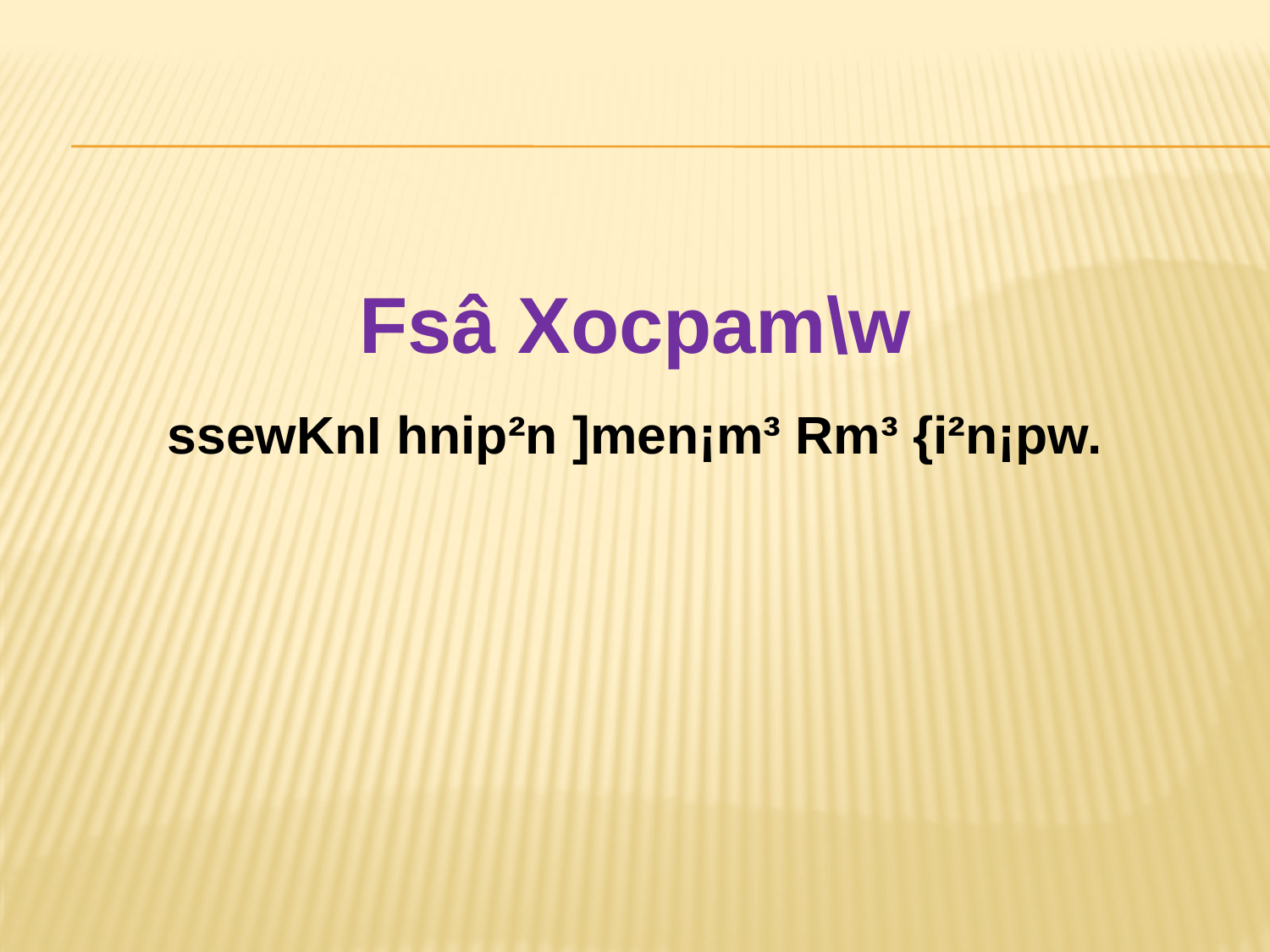

Fsâ Xocpam\w

ssewKnI hnip²n ]men¡m³ Rm³ {i²n¡pw.